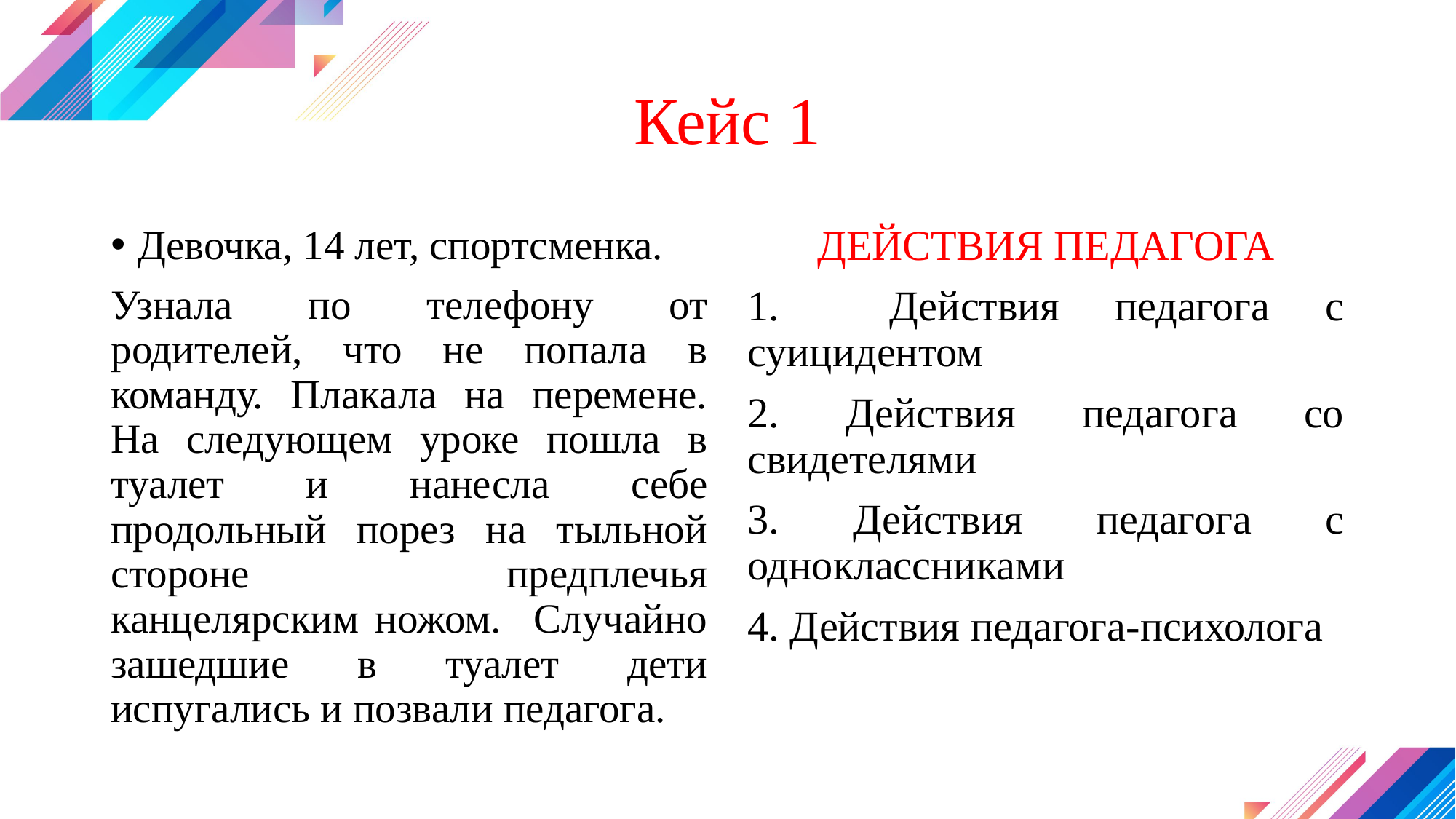

Кейс 1
Девочка, 14 лет, спортсменка.
Узнала по телефону от родителей, что не попала в команду. Плакала на перемене. На следующем уроке пошла в туалет и нанесла себе продольный порез на тыльной стороне предплечья канцелярским ножом.  Случайно зашедшие в туалет дети испугались и позвали педагога.
ДЕЙСТВИЯ ПЕДАГОГА
1.  Действия педагога с суицидентом
2. Действия педагога со свидетелями
3. Действия педагога с одноклассниками
4. Действия педагога-психолога